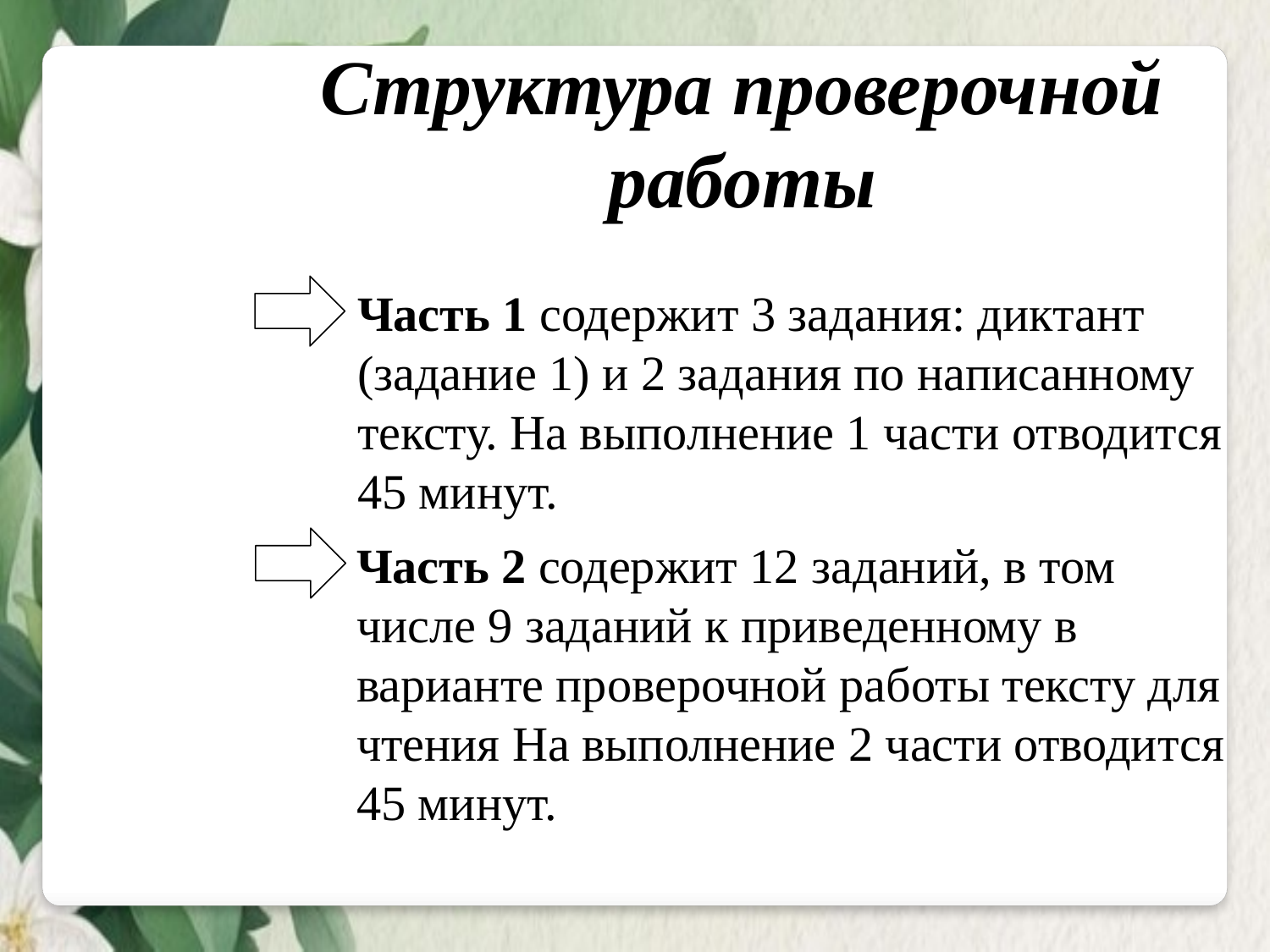

Структура проверочной работы

Часть 1 содержит 3 задания: диктант (задание 1) и 2 задания по написанному тексту. На выполнение 1 части отводится 45 минут.

Часть 2 содержит 12 заданий, в том числе 9 заданий к приведенному в варианте проверочной работы тексту для чтения На выполнение 2 части отводится 45 минут.